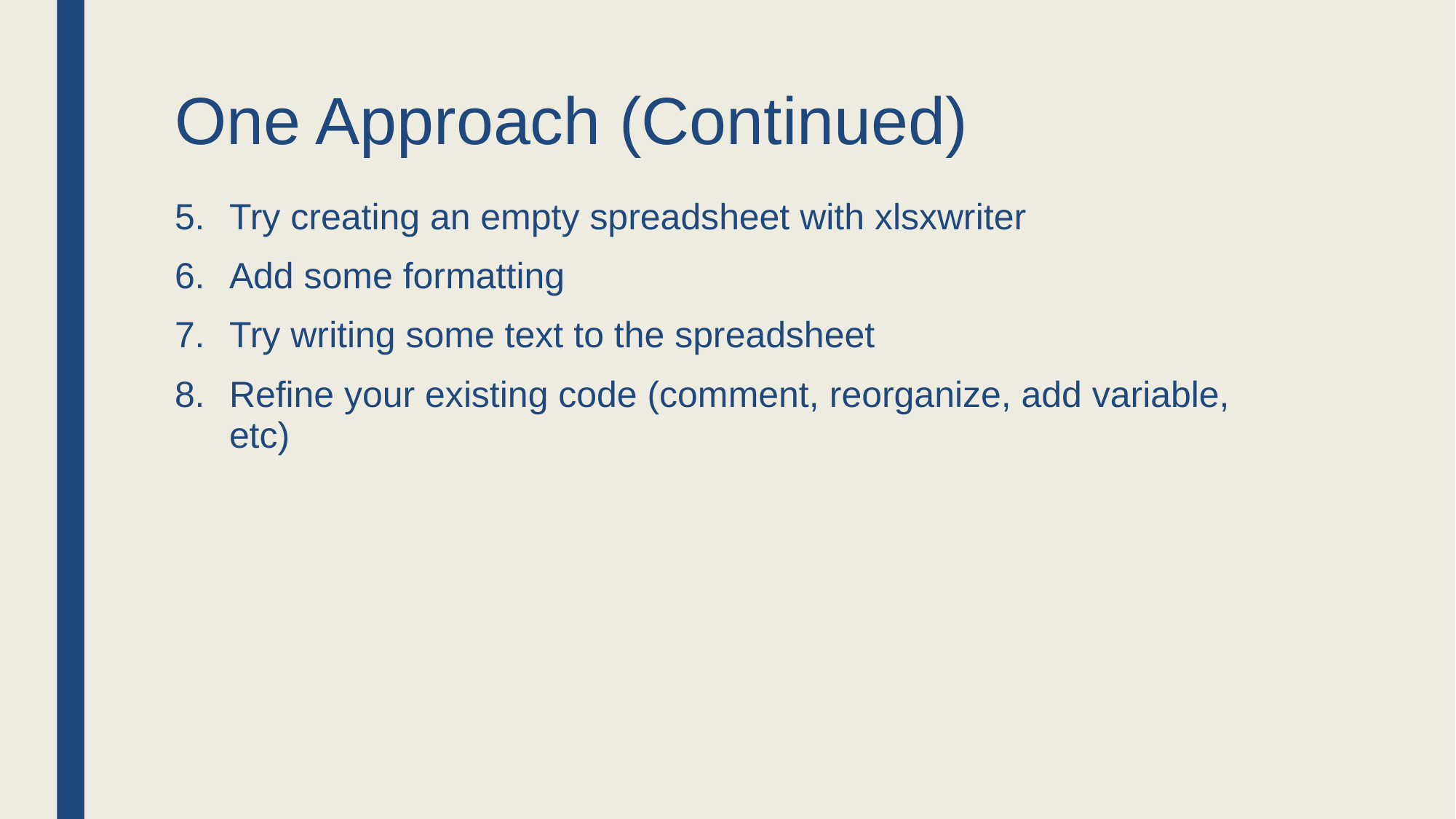

# One Approach (Continued)
Try creating an empty spreadsheet with xlsxwriter
Add some formatting
Try writing some text to the spreadsheet
Refine your existing code (comment, reorganize, add variable, etc)